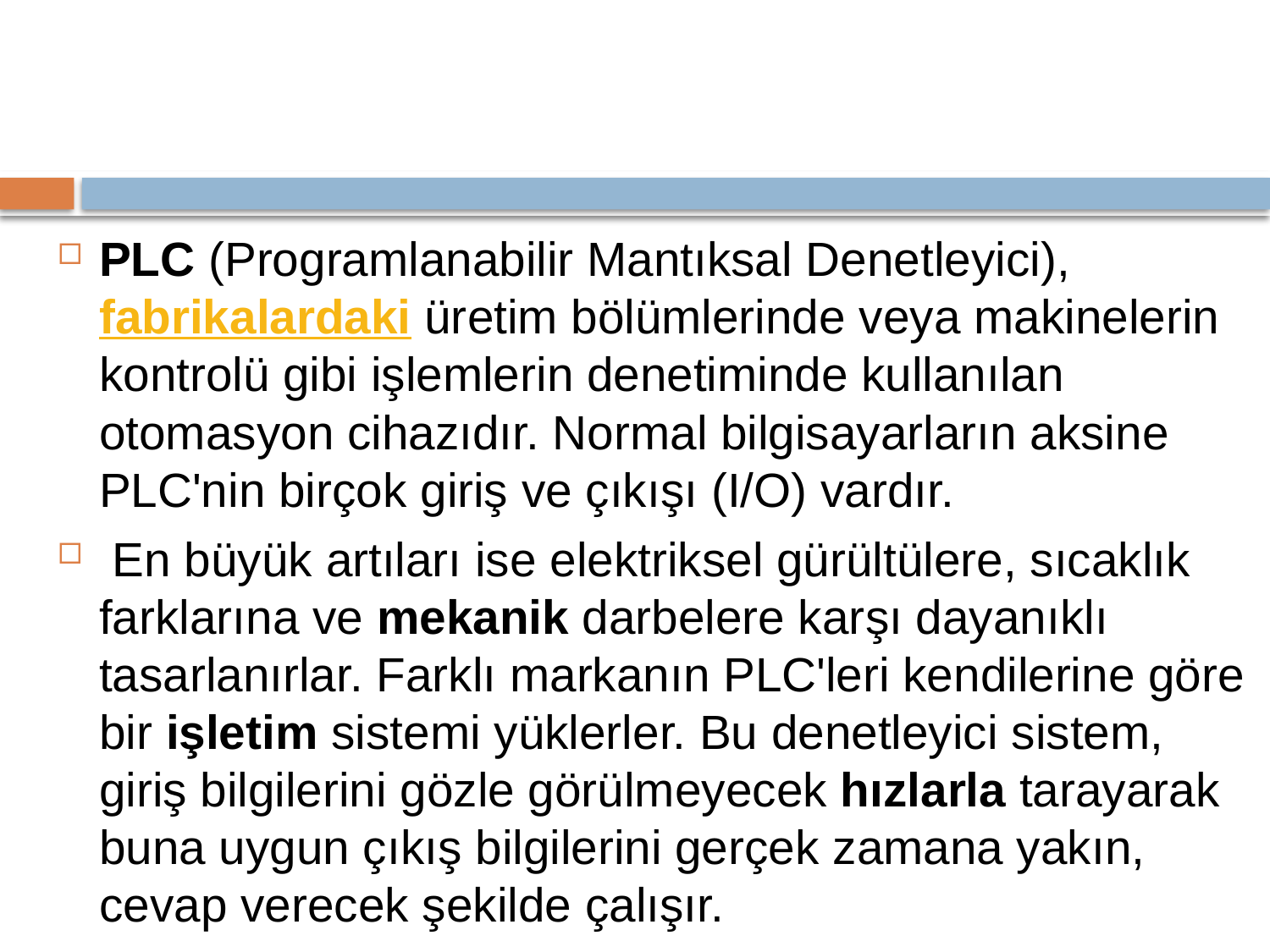

#
PLC (Programlanabilir Mantıksal Denetleyici), fabrikalardaki üretim bölümlerinde veya makinelerin kontrolü gibi işlemlerin denetiminde kullanılan otomasyon cihazıdır. Normal bilgisayarların aksine PLC'nin birçok giriş ve çıkışı (I/O) vardır.
 En büyük artıları ise elektriksel gürültülere, sıcaklık farklarına ve mekanik darbelere karşı dayanıklı tasarlanırlar. Farklı markanın PLC'leri kendilerine göre bir işletim sistemi yüklerler. Bu denetleyici sistem, giriş bilgilerini gözle görülmeyecek hızlarla tarayarak buna uygun çıkış bilgilerini gerçek zamana yakın, cevap verecek şekilde çalışır.